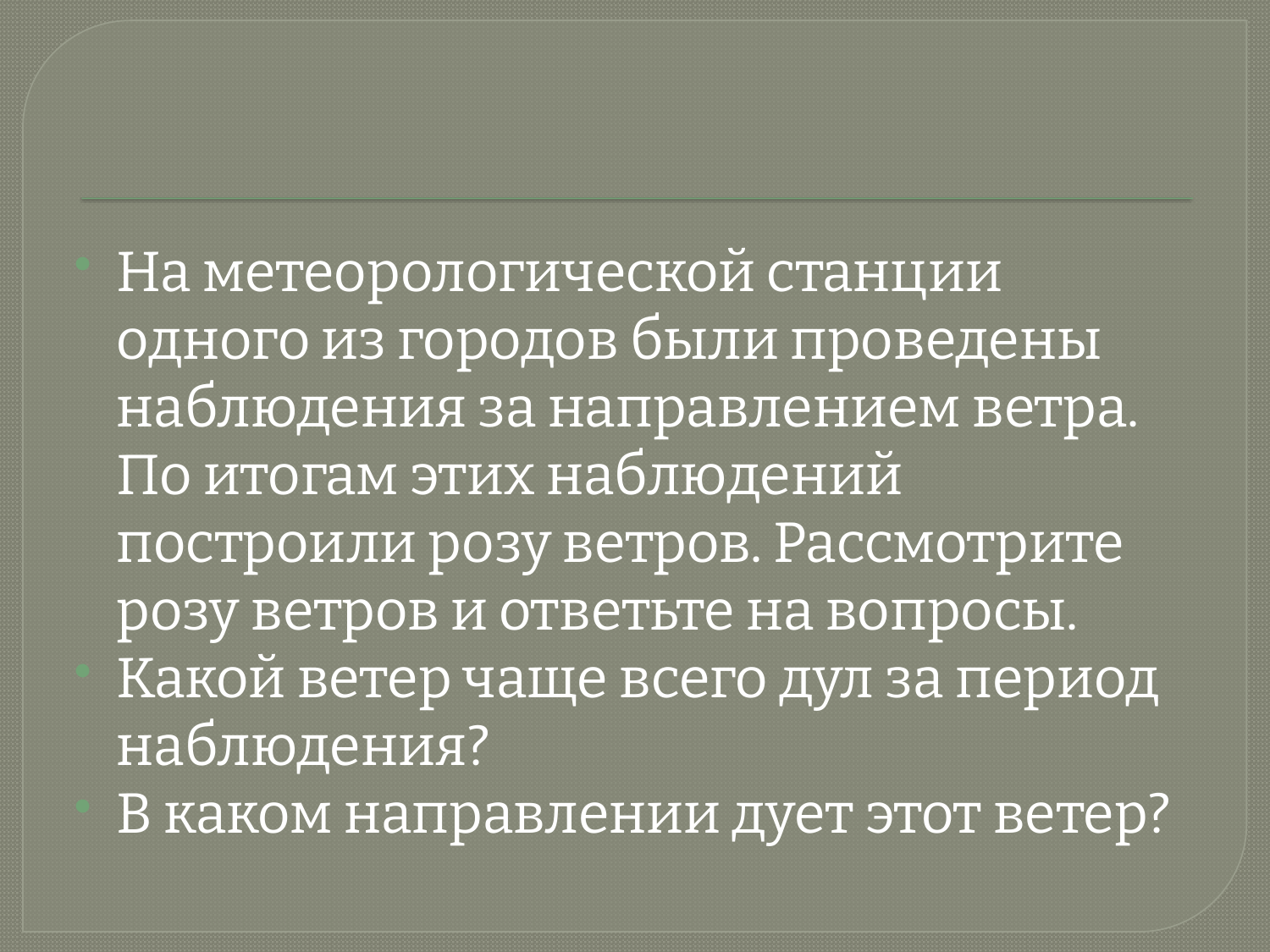

#
На метеорологической станции одного из городов были проведены наблюдения за направлением ветра. По итогам этих наблюдений построили розу ветров. Рассмотрите розу ветров и ответьте на вопросы.
Какой ветер чаще всего дул за период наблюдения?
В каком направлении дует этот ветер?